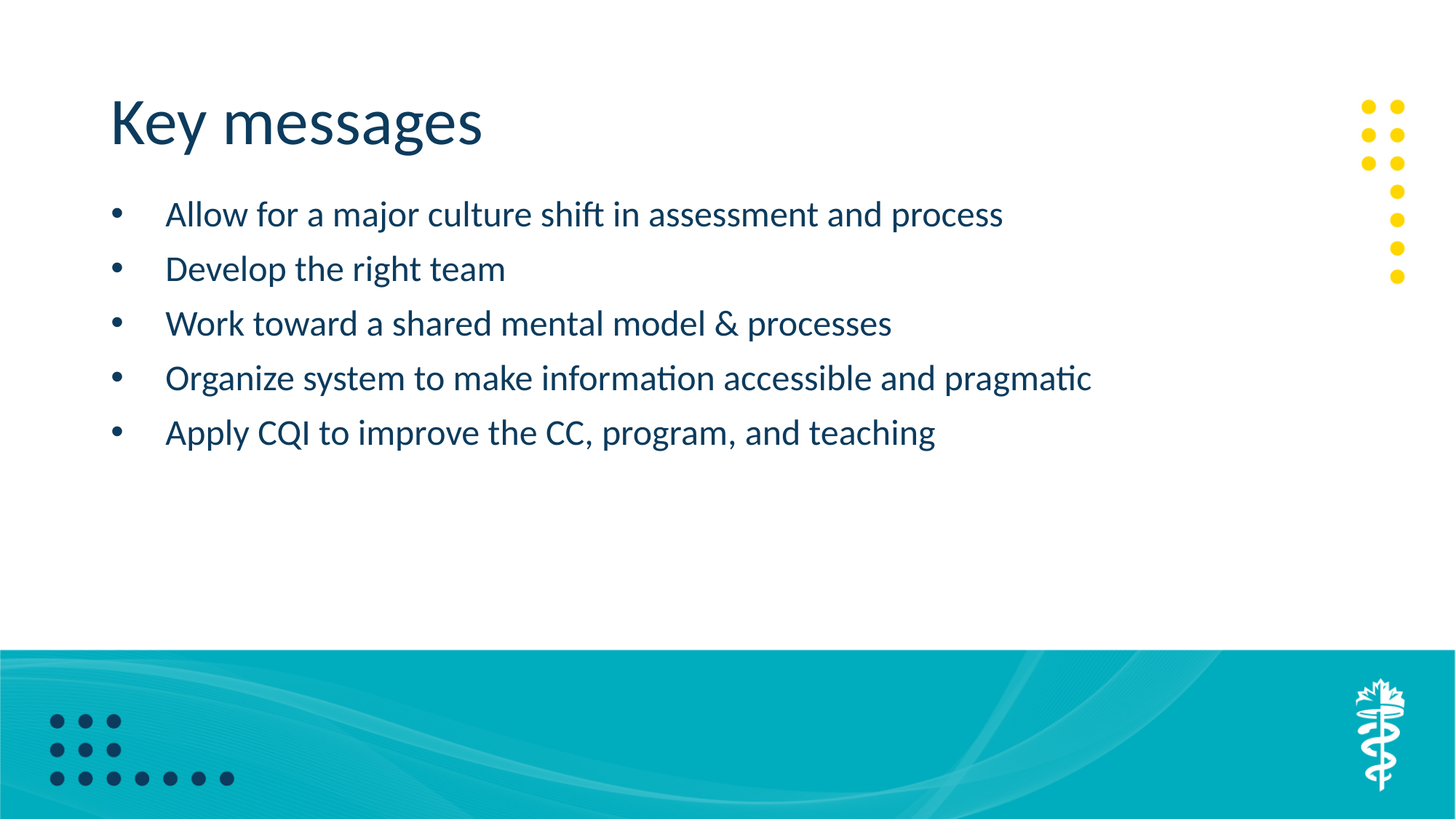

# Key messages
Allow for a major culture shift in assessment and process
Develop the right team
Work toward a shared mental model & processes
Organize system to make information accessible and pragmatic
Apply CQI to improve the CC, program, and teaching